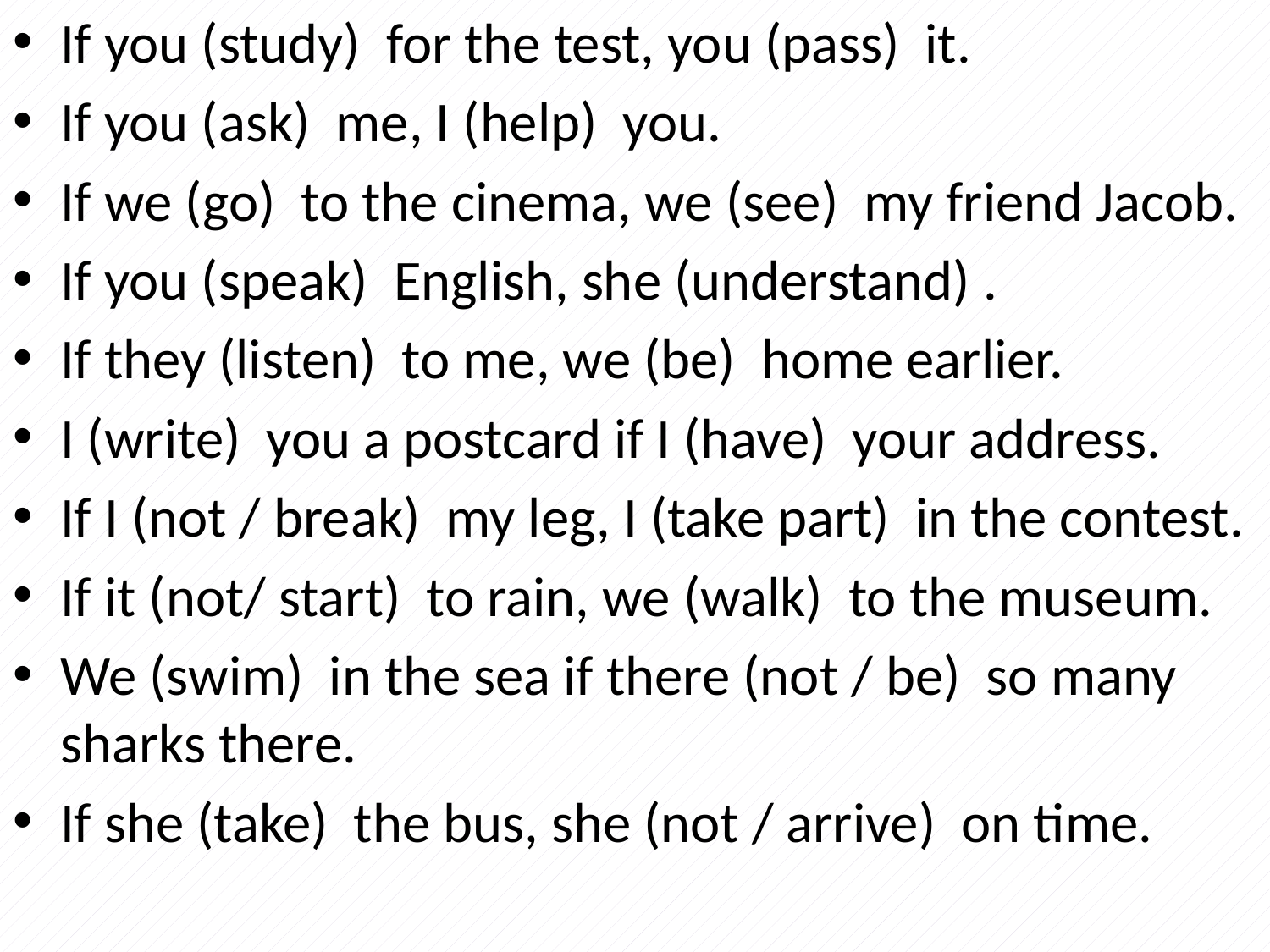

If you (study)  for the test, you (pass)  it.
If you (ask)  me, I (help)  you.
If we (go)  to the cinema, we (see)  my friend Jacob.
If you (speak)  English, she (understand) .
If they (listen)  to me, we (be)  home earlier.
I (write)  you a postcard if I (have)  your address.
If I (not / break)  my leg, I (take part)  in the contest.
If it (not/ start)  to rain, we (walk)  to the museum.
We (swim)  in the sea if there (not / be)  so many sharks there.
If she (take)  the bus, she (not / arrive)  on time.